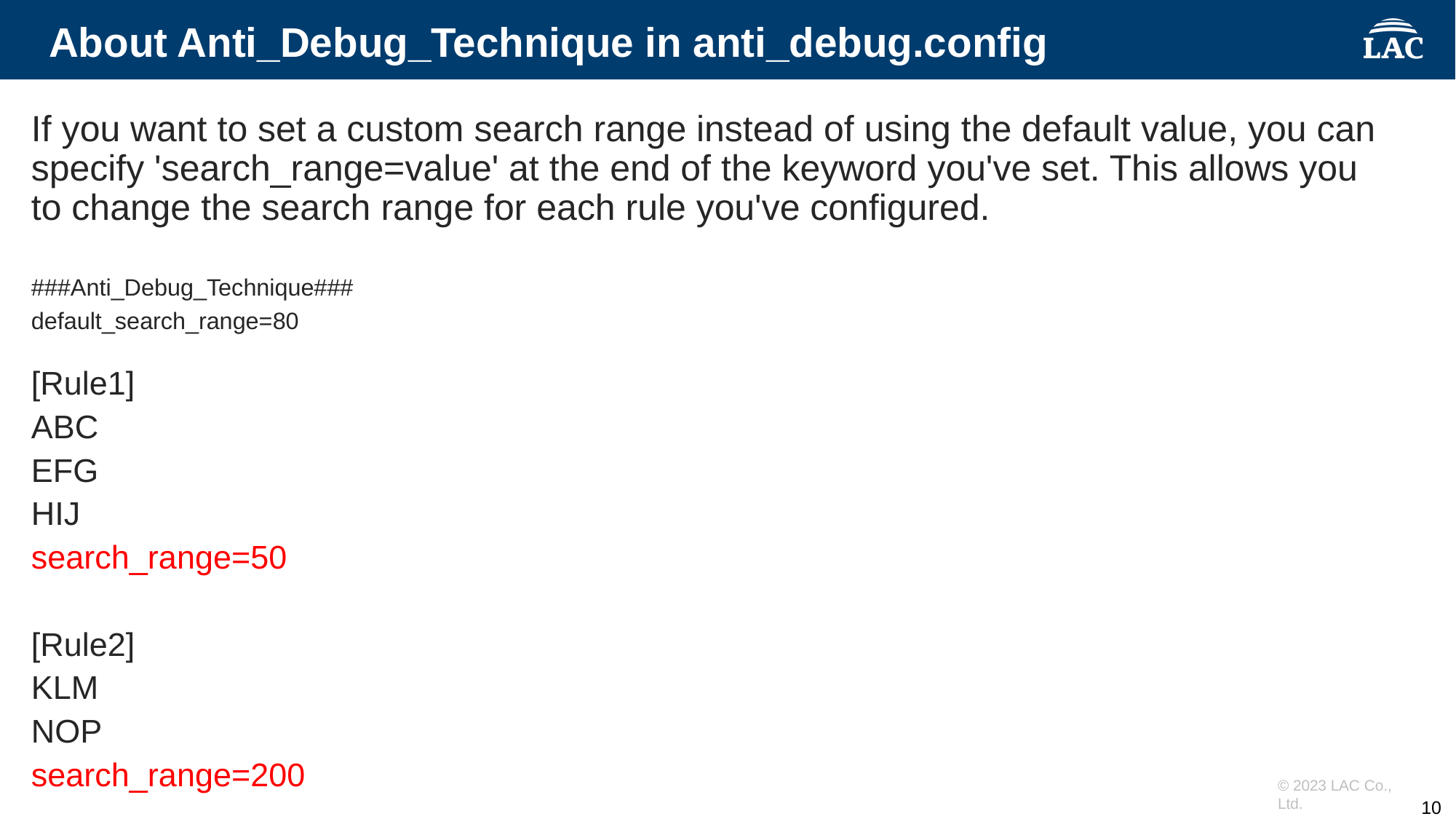

# About Anti_Debug_Technique in anti_debug.config
If you want to set a custom search range instead of using the default value, you can specify 'search_range=value' at the end of the keyword you've set. This allows you to change the search range for each rule you've configured.
###Anti_Debug_Technique###
default_search_range=80

[Rule1]
ABC
EFG
HIJ
search_range=50

[Rule2]
KLM
NOP
search_range=200